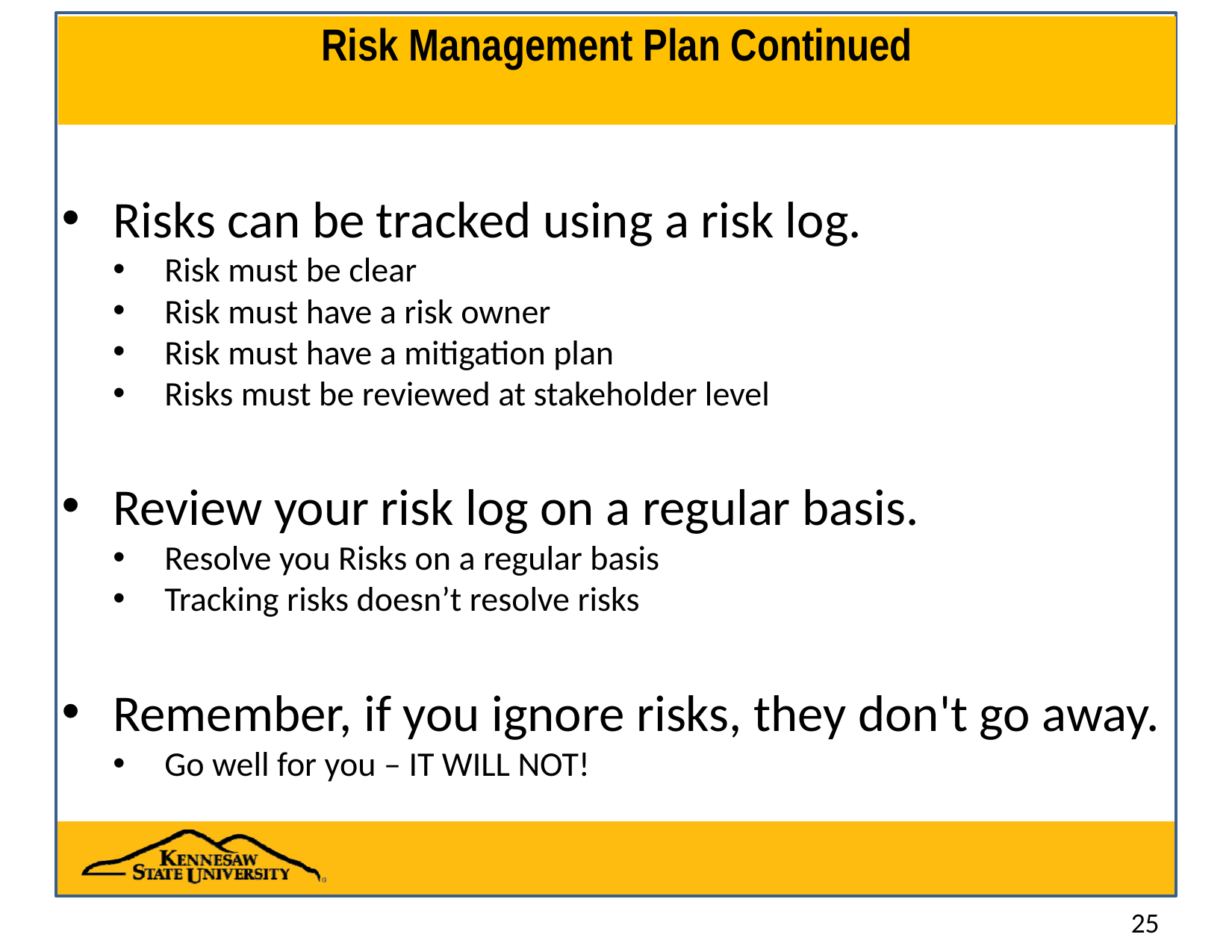

# Risk Management Plan Continued

Risks can be tracked using a risk log.
Risk must be clear
Risk must have a risk owner
Risk must have a mitigation plan
Risks must be reviewed at stakeholder level

Review your risk log on a regular basis.
Resolve you Risks on a regular basis
Tracking risks doesn’t resolve risks

Remember, if you ignore risks, they don't go away.
Go well for you – IT WILL NOT!